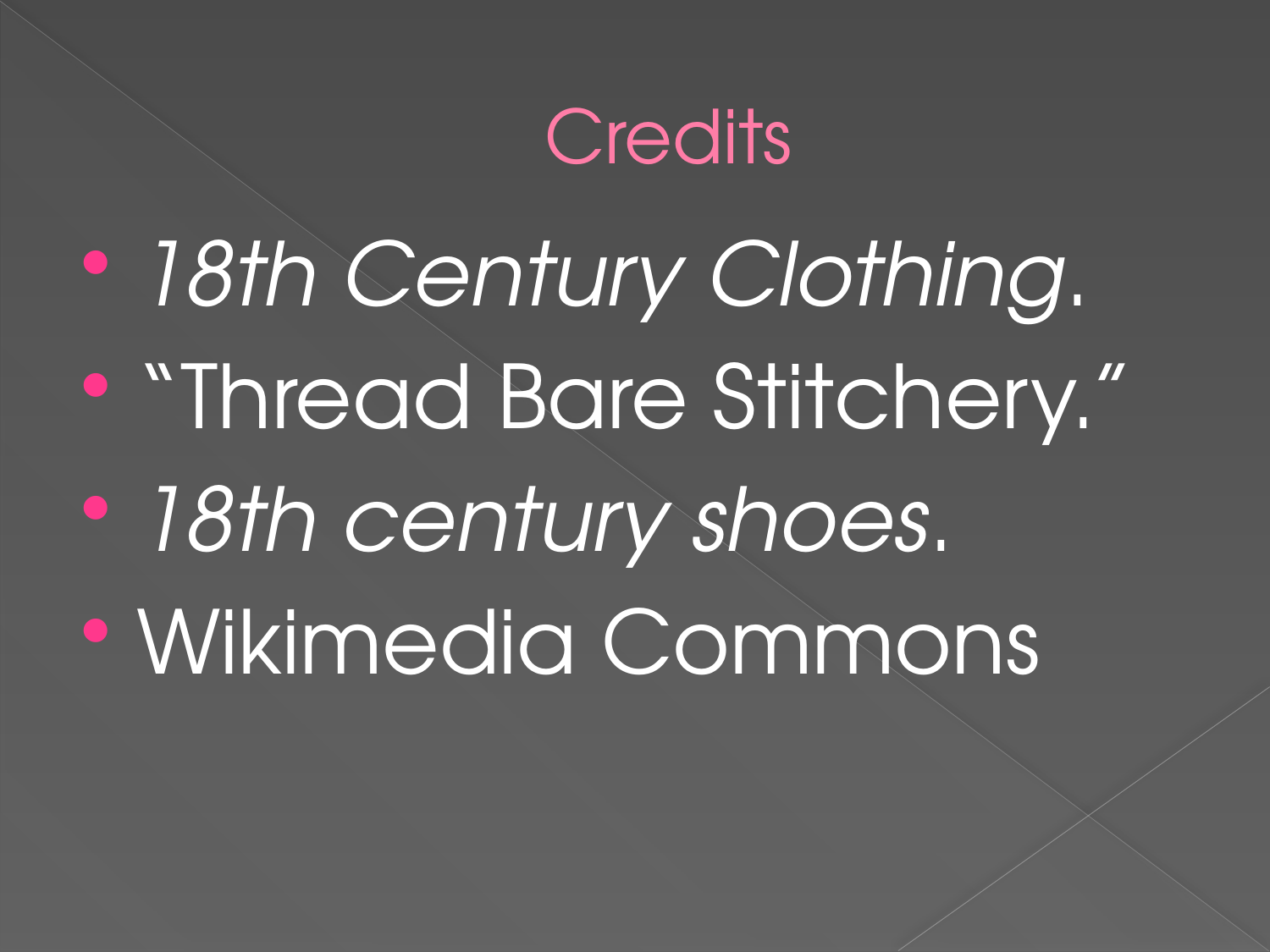

# Credits
18th Century Clothing.
“Thread Bare Stitchery.”
18th century shoes.
Wikimedia Commons